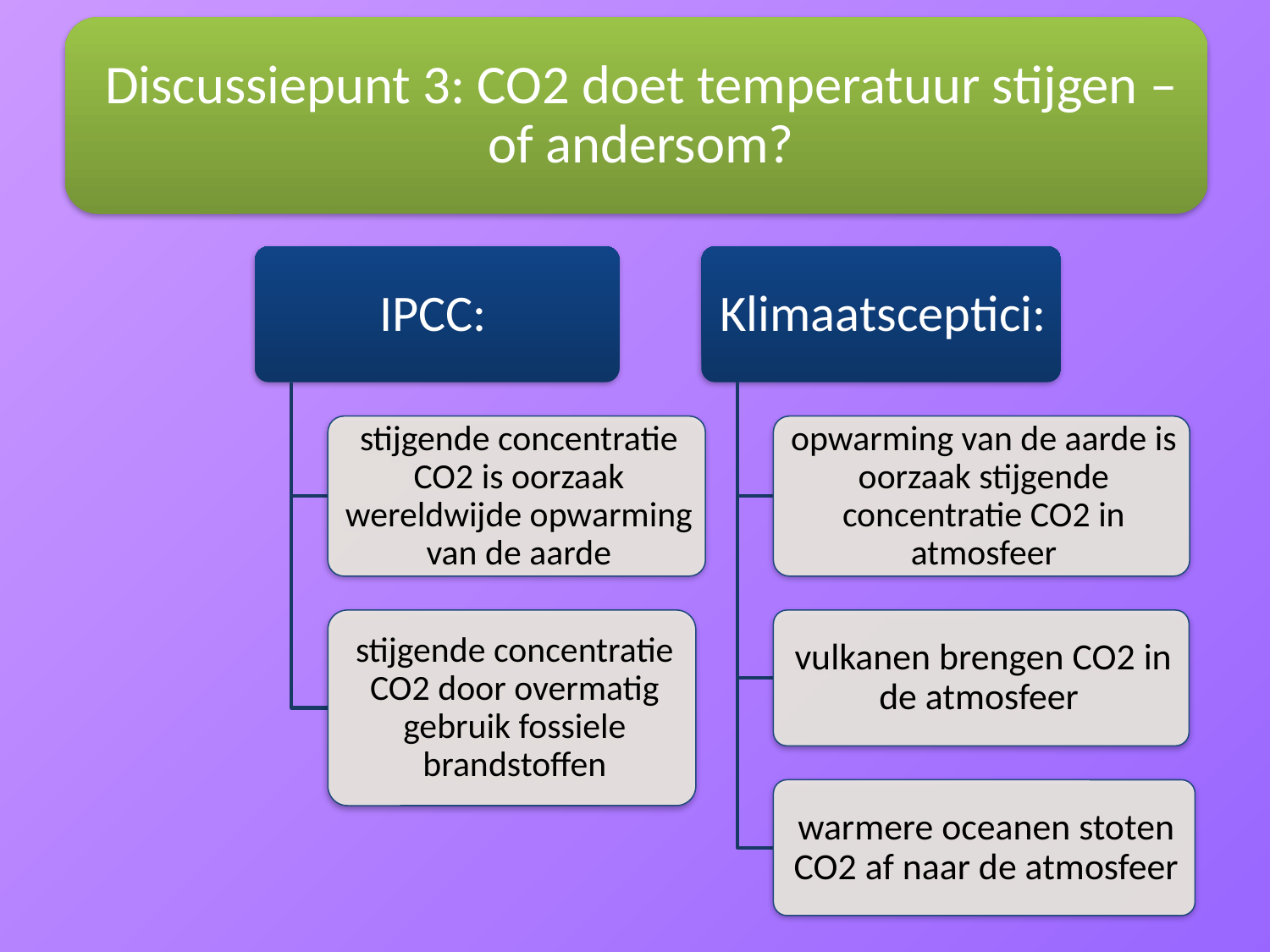

Discussiepunt 3: CO2 doet temperatuur stijgen – of andersom?
IPCC:
stijgende concentratie CO2 is oorzaak wereldwijde opwarming van de aarde
stijgende concentratie CO2 door overmatig gebruik fossiele brandstoffen
Klimaatsceptici:
opwarming van de aarde is oorzaak stijgende concentratie CO2 in atmosfeer
vulkanen brengen CO2 in de atmosfeer
warmere oceanen stoten CO2 af naar de atmosfeer